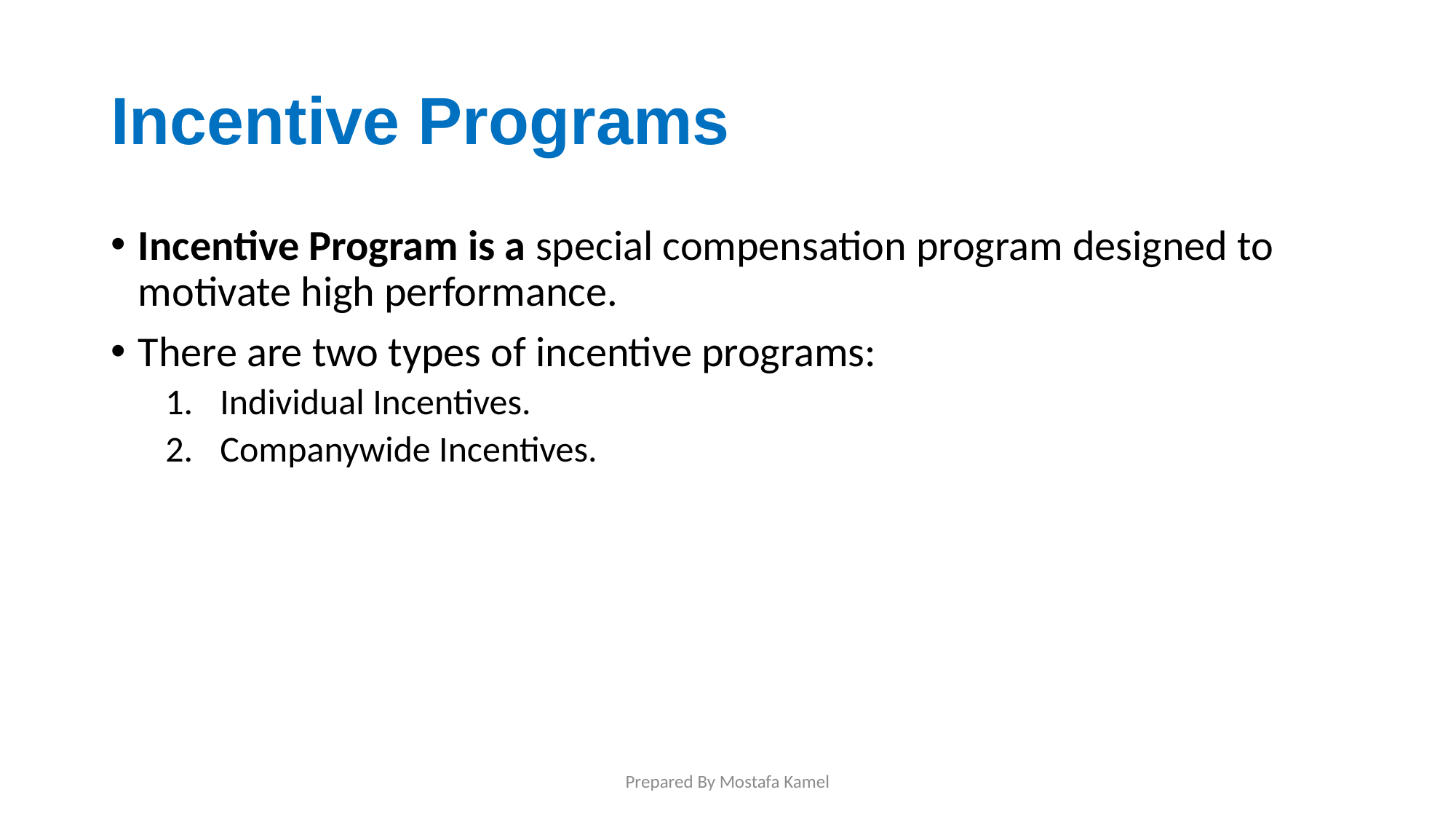

# Incentive Programs
Incentive Program is a special compensation program designed to motivate high performance.
There are two types of incentive programs:
Individual Incentives.
Companywide Incentives.
Prepared By Mostafa Kamel